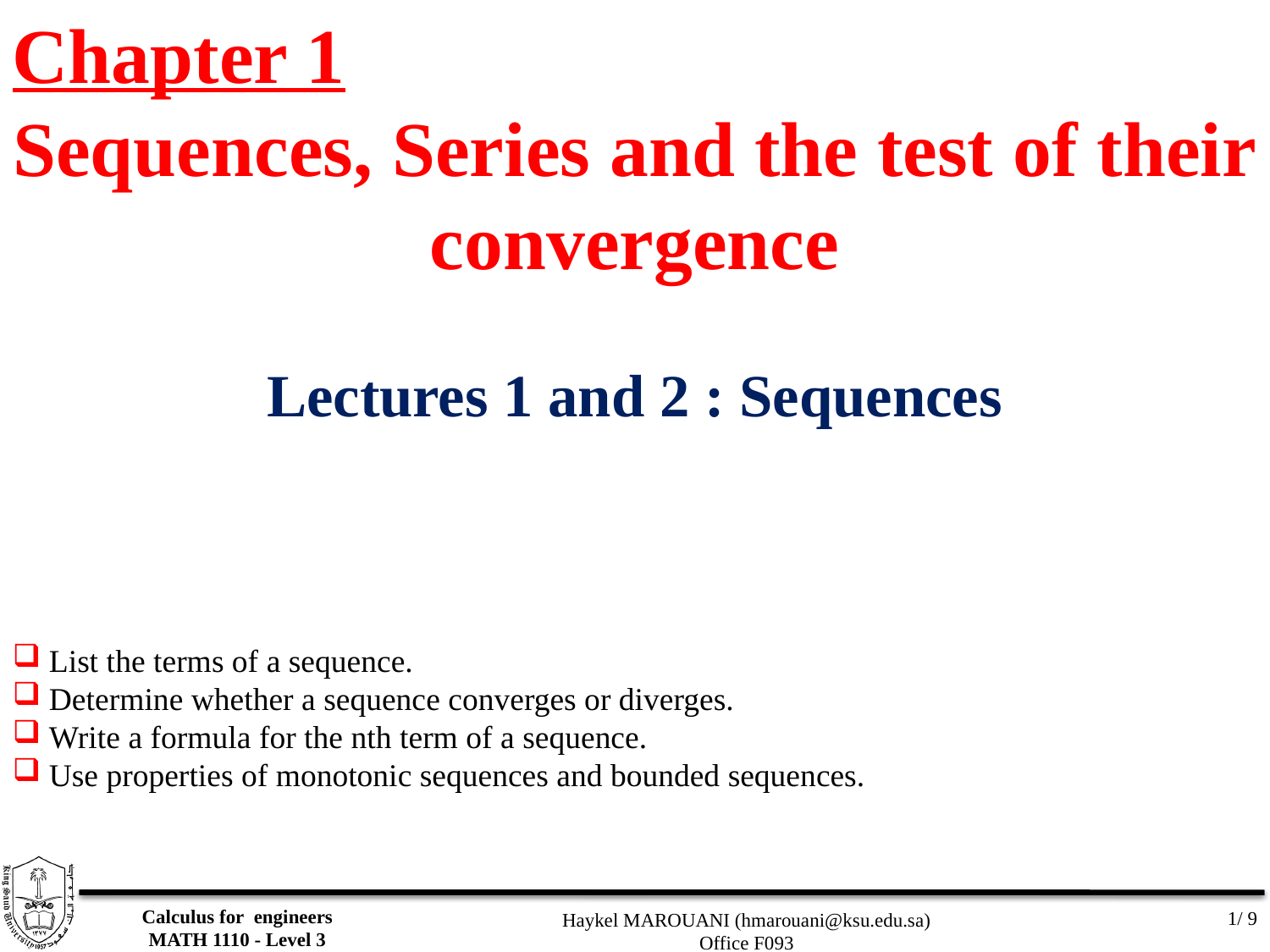

Chapter 1
Sequences, Series and the test of their convergence

Lectures 1 and 2 : Sequences
 List the terms of a sequence.
 Determine whether a sequence converges or diverges.
 Write a formula for the nth term of a sequence.
 Use properties of monotonic sequences and bounded sequences.
Calculus for  engineers
MATH 1110 - Level 3
1/ 9
Haykel MAROUANI (hmarouani@ksu.edu.sa)
Office F093